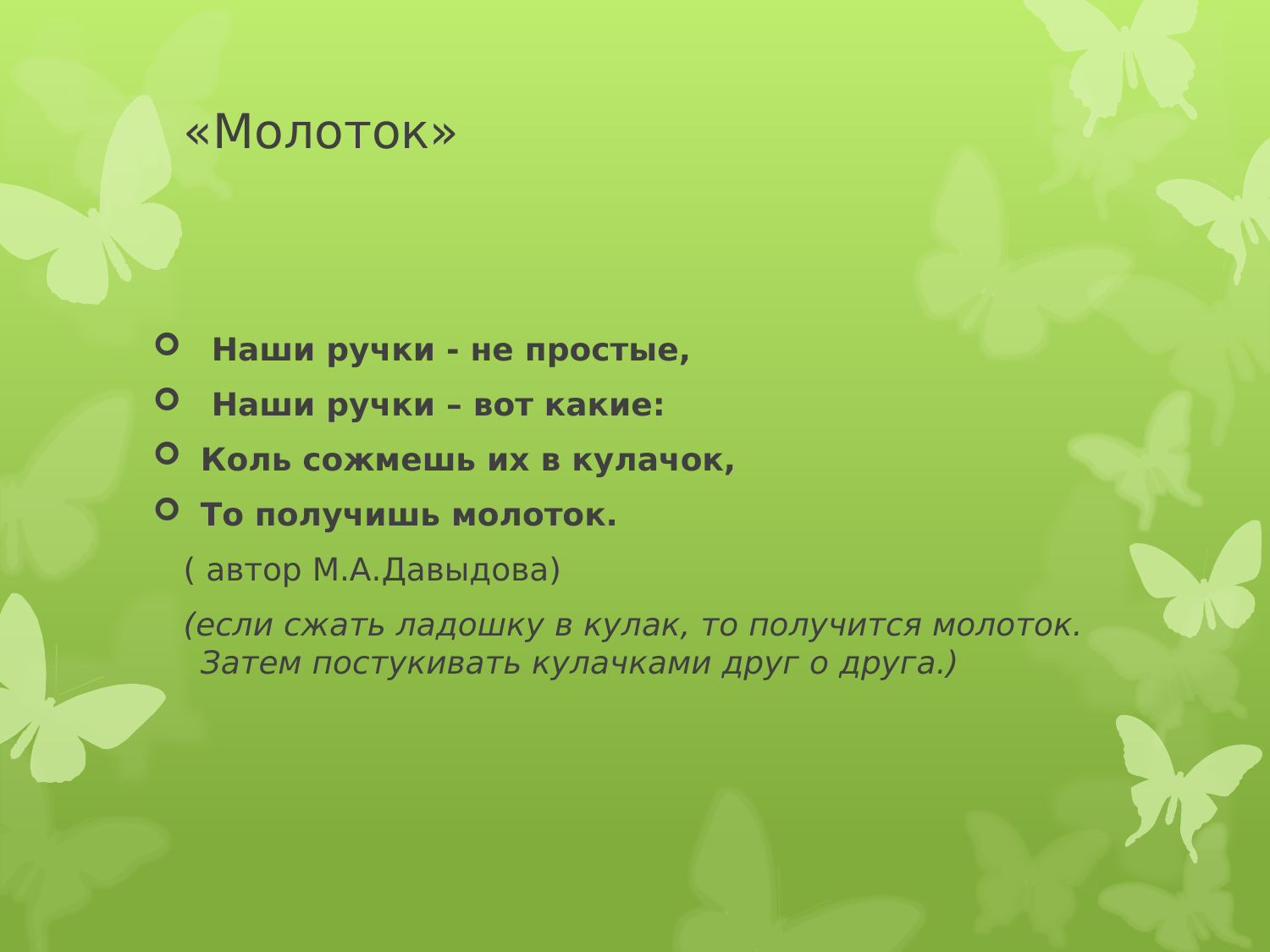

# «Молоток»
 Наши ручки - не простые,
 Наши ручки – вот какие:
Коль сожмешь их в кулачок,
То получишь молоток.
   ( автор М.А.Давыдова)
   (если сжать ладошку в кулак, то получится молоток.  Затем постукивать кулачками друг о друга.)